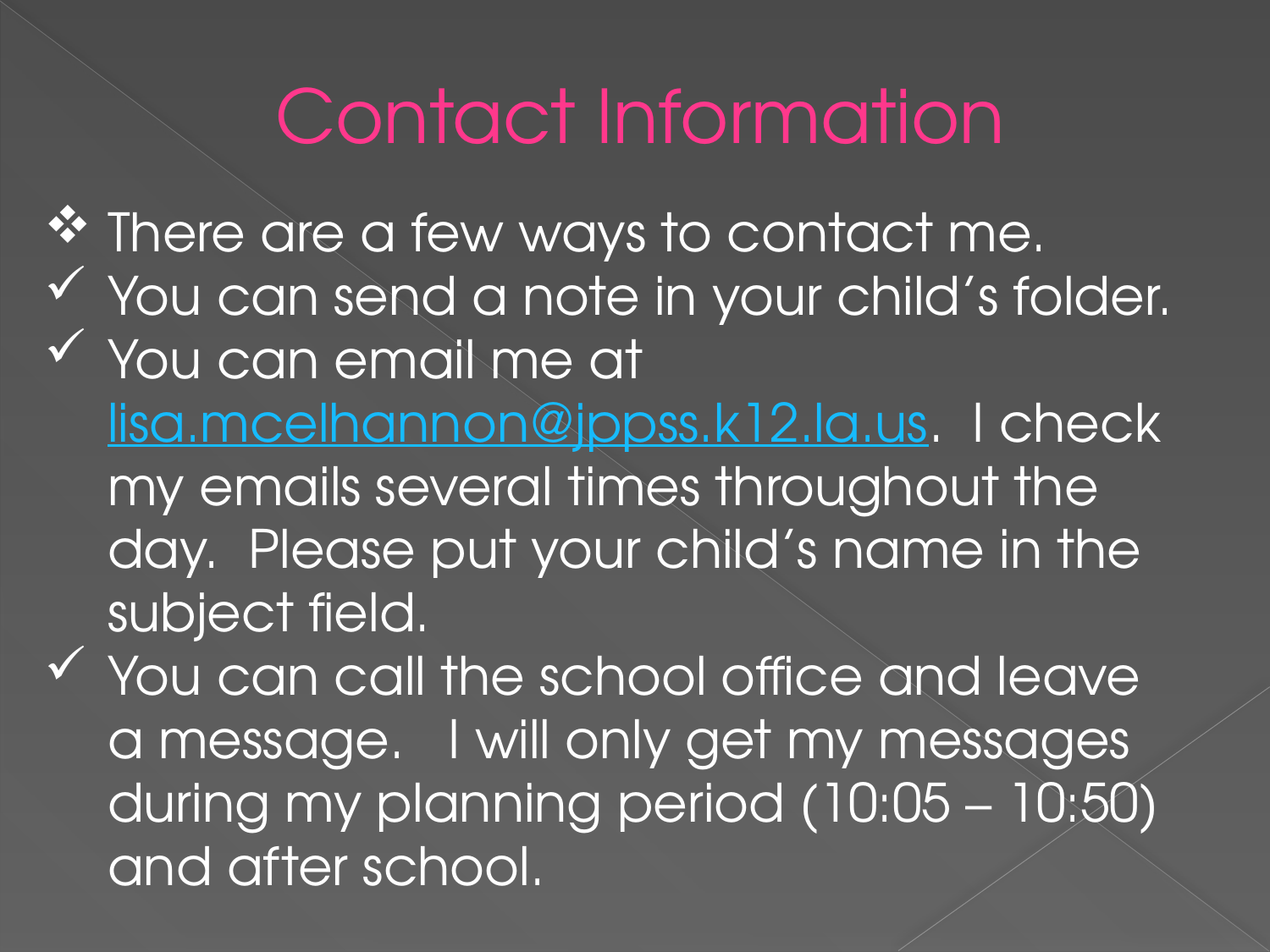

Contact Information
There are a few ways to contact me.
You can send a note in your child’s folder.
You can email me at lisa.mcelhannon@jppss.k12.la.us.  I check my emails several times throughout the day.  Please put your child’s name in the subject field.
You can call the school office and leave a message.   I will only get my messages during my planning period (10:05 – 10:50) and after school.